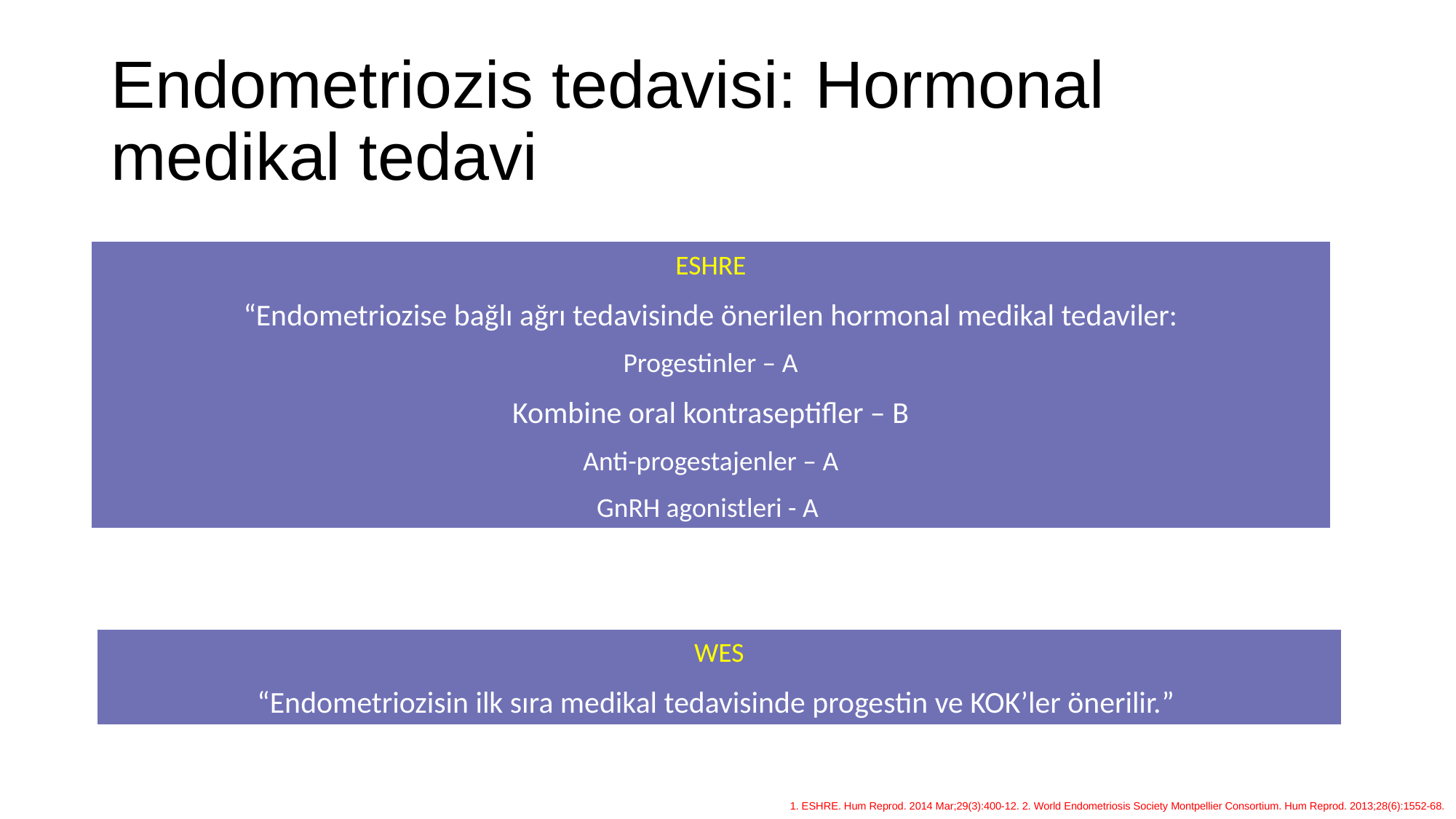

# Endometriozis tedavisi: Hormonal medikal tedavi
ESHRE
“Endometriozise bağlı ağrı tedavisinde önerilen hormonal medikal tedaviler:
Progestinler – A
Kombine oral kontraseptifler – B
Anti-progestajenler – A
GnRH agonistleri - A
WES
“Endometriozisin ilk sıra medikal tedavisinde progestin ve KOK’ler önerilir.”
1. ESHRE. Hum Reprod. 2014 Mar;29(3):400-12. 2. World Endometriosis Society Montpellier Consortium. Hum Reprod. 2013;28(6):1552-68.